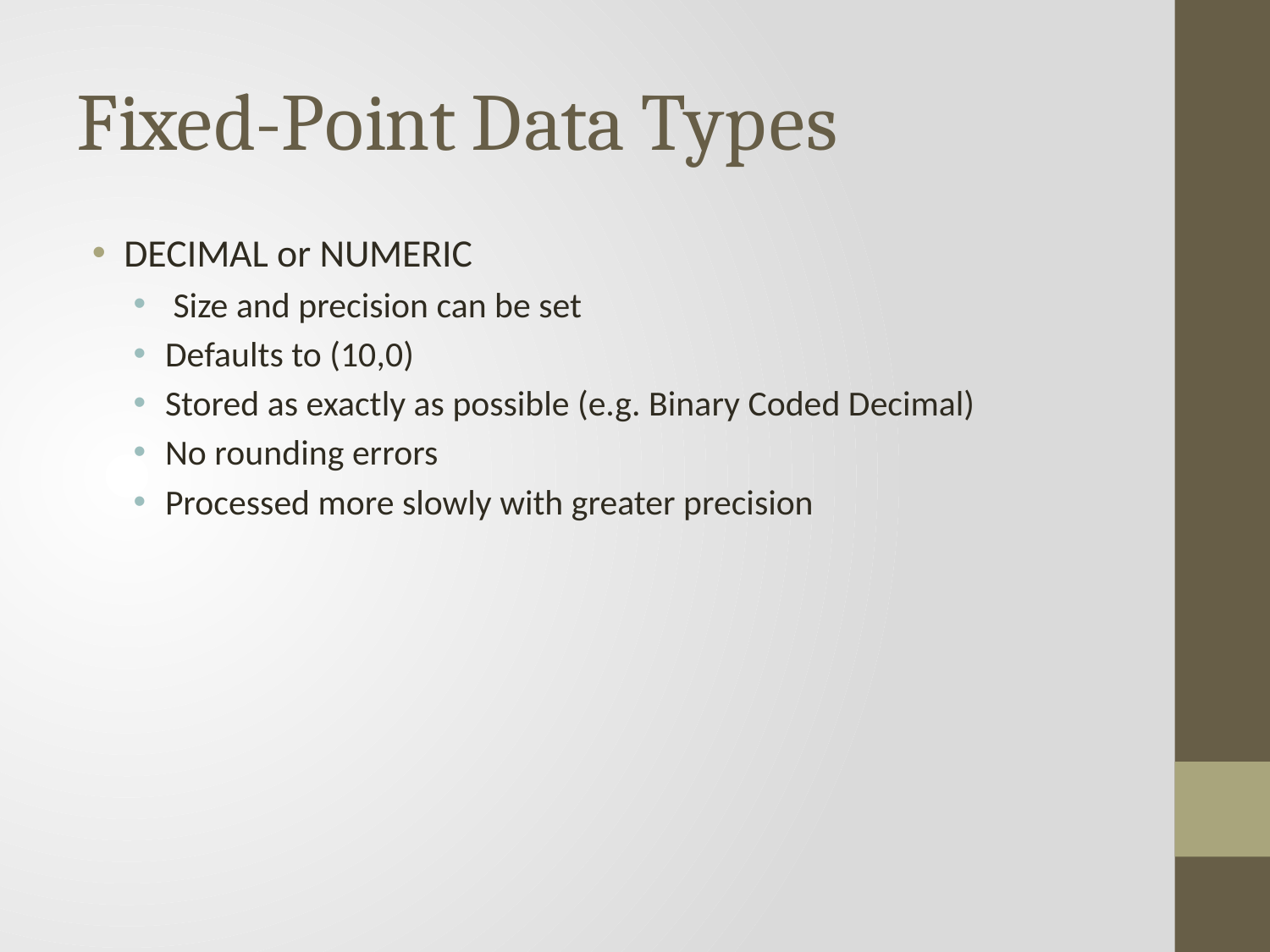

# Fixed-Point Data Types
DECIMAL or NUMERIC
 Size and precision can be set
Defaults to (10,0)
Stored as exactly as possible (e.g. Binary Coded Decimal)
No rounding errors
Processed more slowly with greater precision